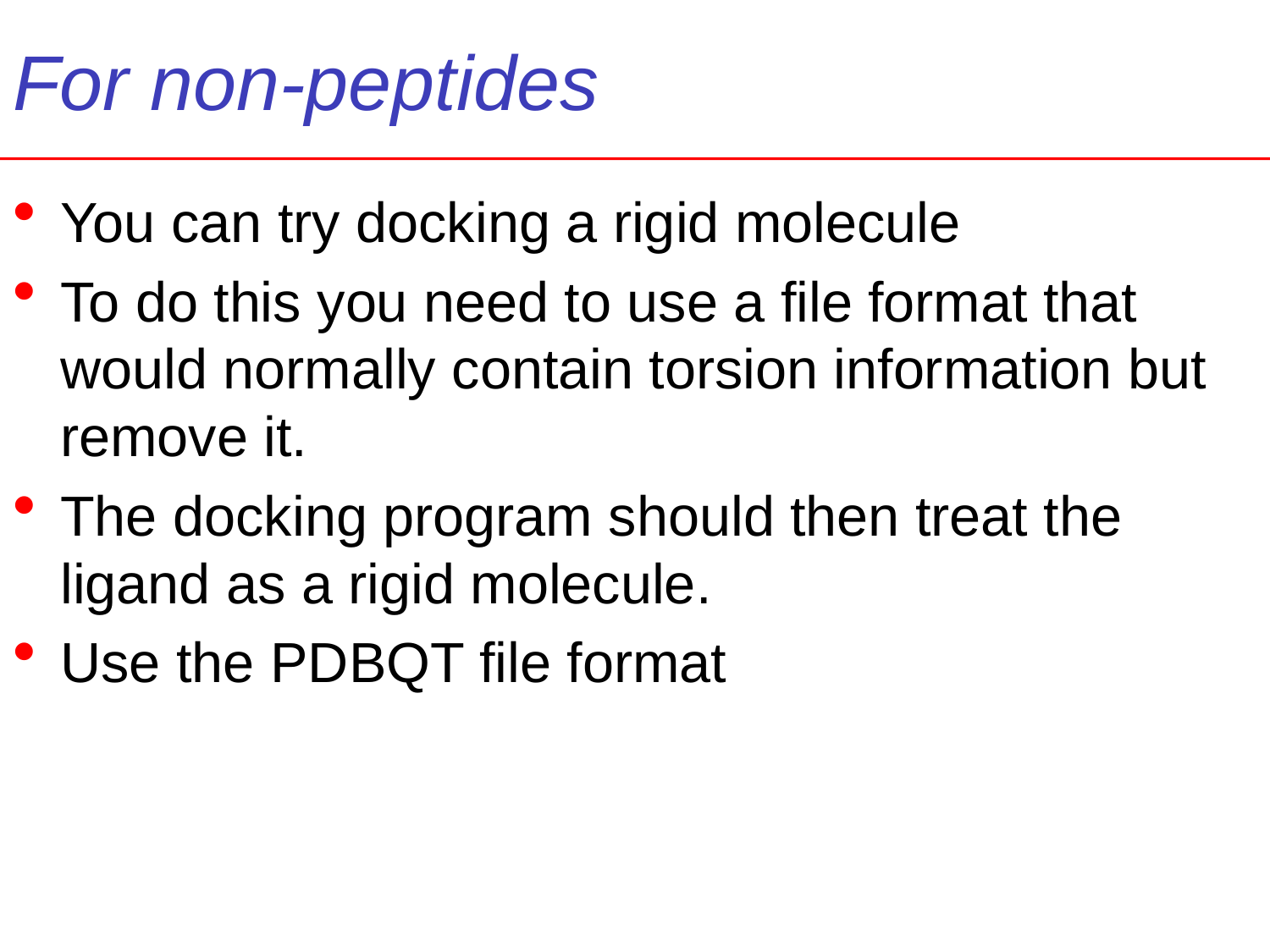

# For non-peptides
You can try docking a rigid molecule
To do this you need to use a file format that would normally contain torsion information but remove it.
The docking program should then treat the ligand as a rigid molecule.
Use the PDBQT file format